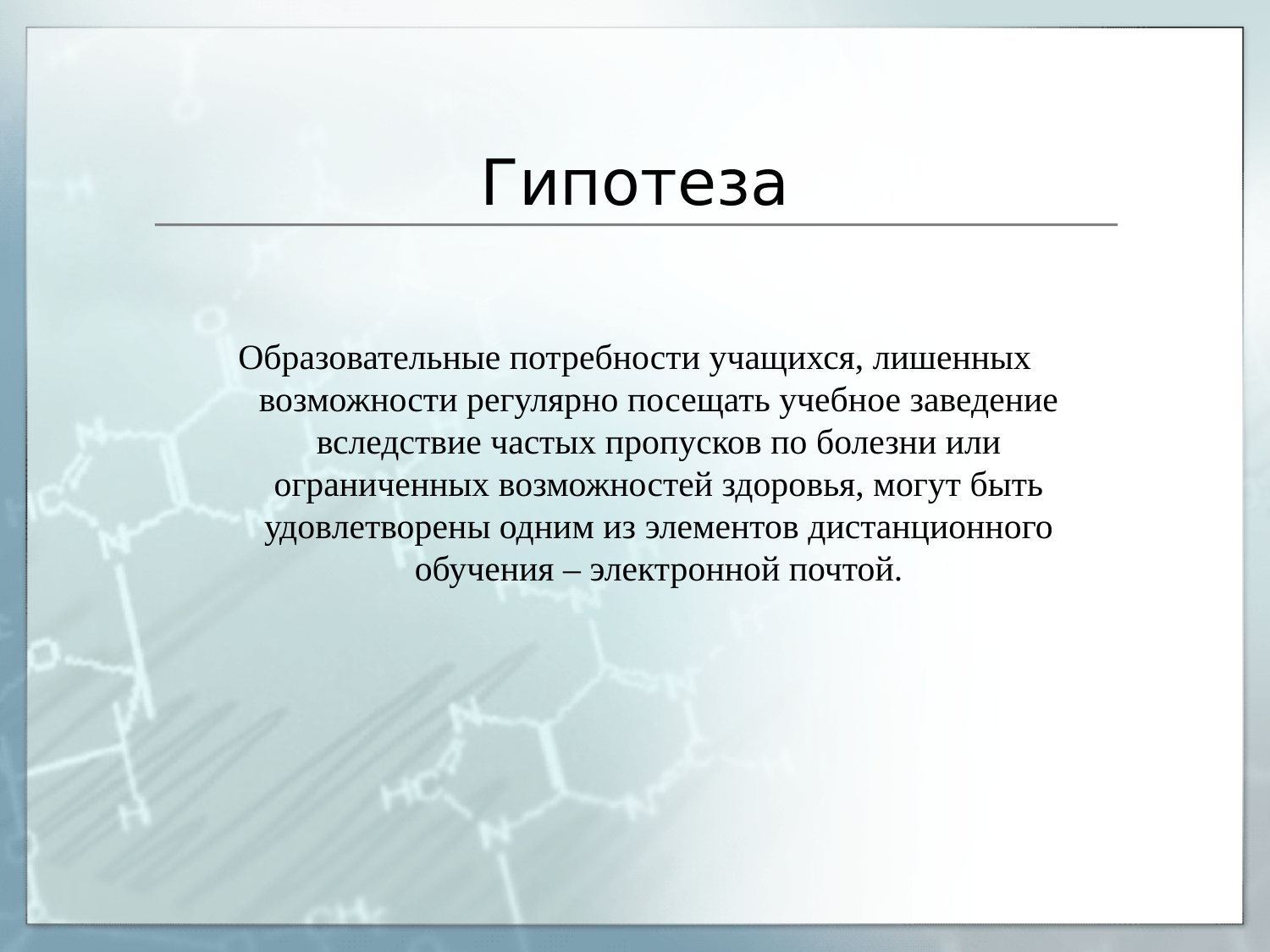

# Гипотеза
Образовательные потребности учащихся, лишенных возможности регулярно посещать учебное заведение вследствие частых пропусков по болезни или ограниченных возможностей здоровья, могут быть удовлетворены одним из элементов дистанционного обучения – электронной почтой.